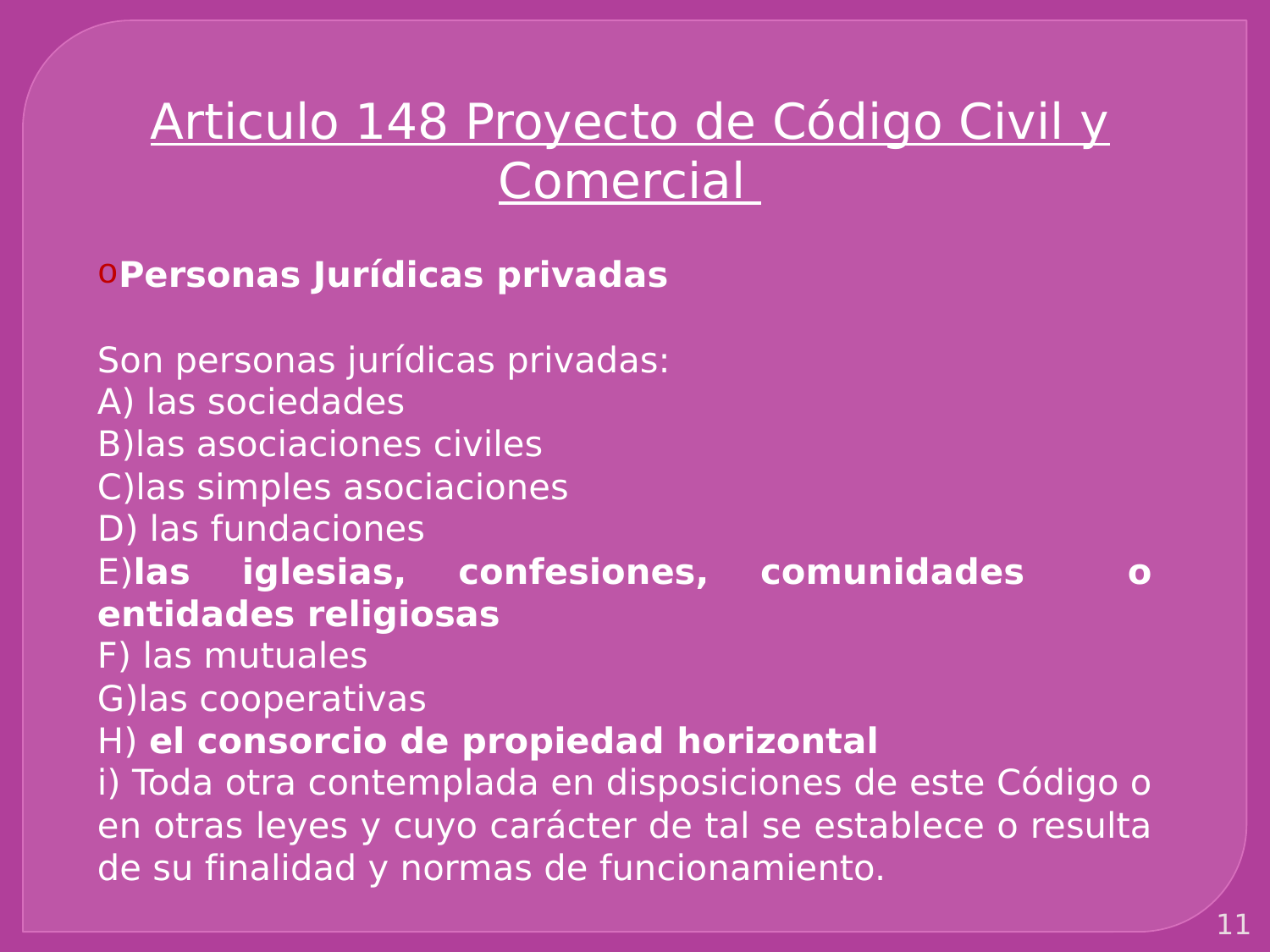

Articulo 148 Proyecto de Código Civil y Comercial
Personas Jurídicas privadas

Son personas jurídicas privadas:
A) las sociedades
B)las asociaciones civiles
C)las simples asociaciones
D) las fundaciones
E)las iglesias, confesiones, comunidades  o entidades religiosas
F) las mutuales
G)las cooperativas
H) el consorcio de propiedad horizontal
i) Toda otra contemplada en disposiciones de este Código o en otras leyes y cuyo carácter de tal se establece o resulta de su finalidad y normas de funcionamiento.
11